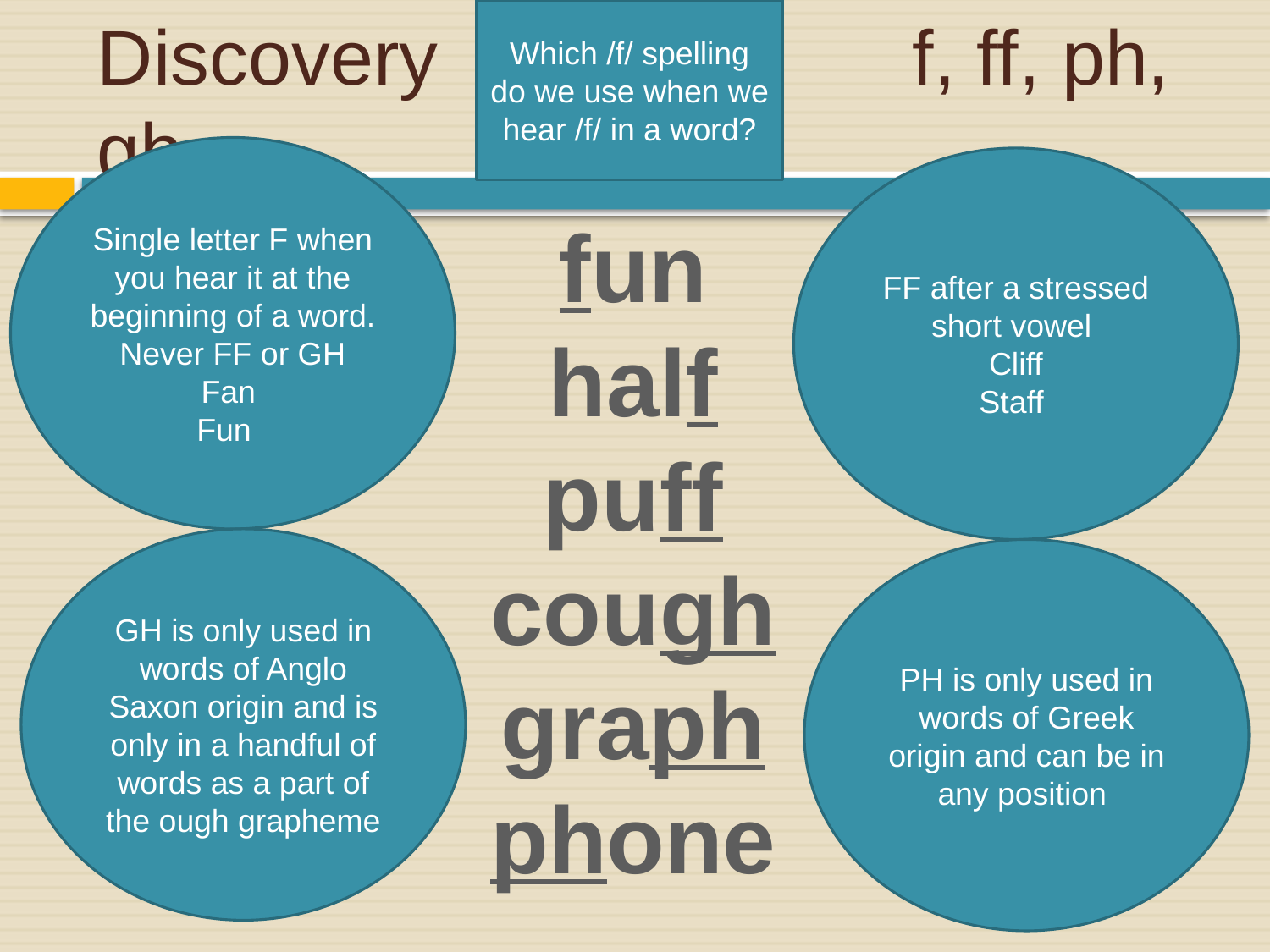

Which /f/ spelling do we use when we hear /f/ in a word?
# Discovery                      f, ff, ph, gh
Single letter F when you hear it at the beginning of a word. Never FF or GH
Fan
Fun
FF after a stressed short vowel
Cliff
Staff
fun
half
puff
cough
graph
phone
GH is only used in words of Anglo Saxon origin and is only in a handful of words as a part of the ough grapheme
PH is only used in words of Greek origin and can be in any position